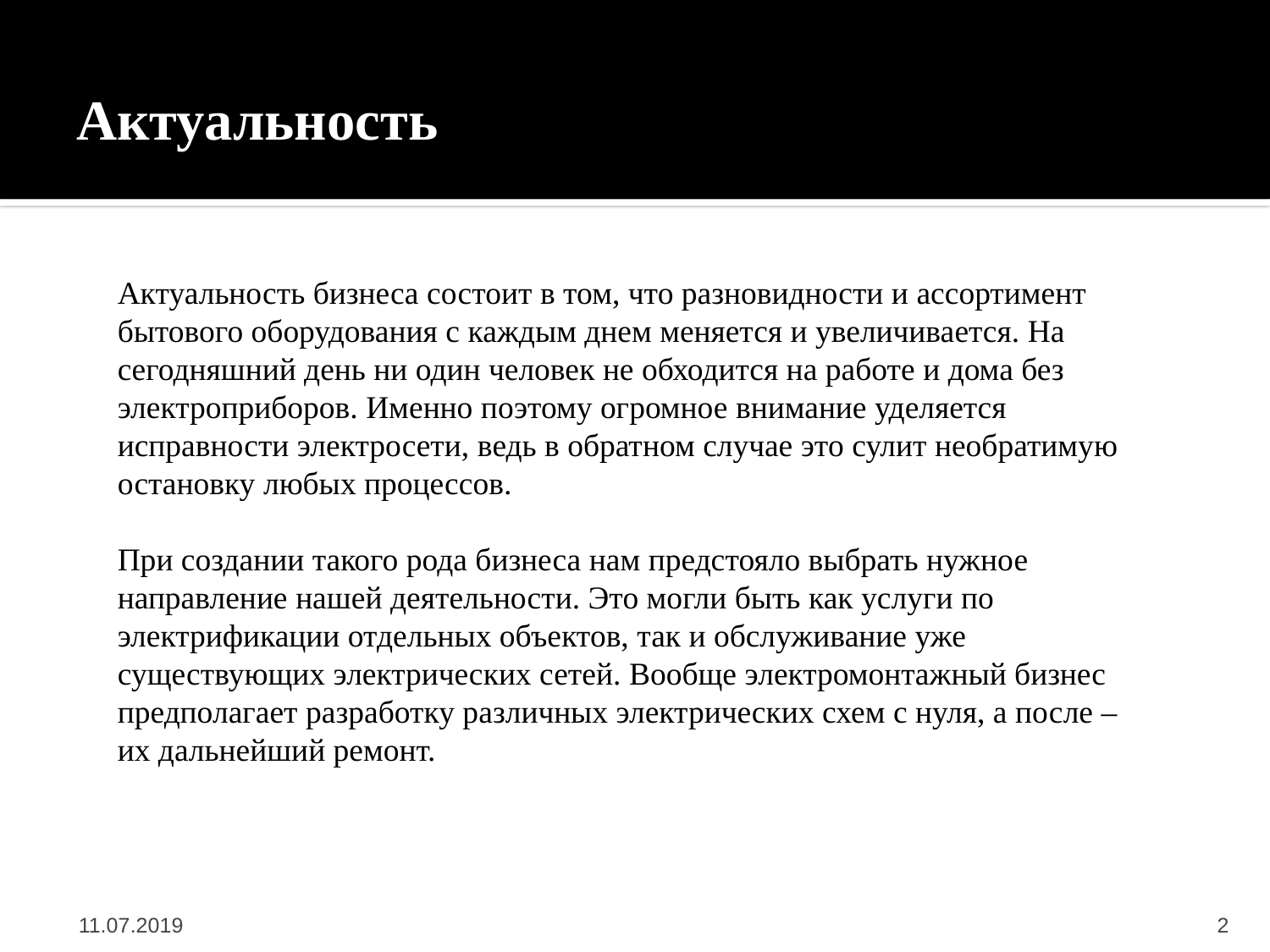

# Актуальность
Актуальность бизнеса состоит в том, что разновидности и ассортимент бытового оборудования с каждым днем меняется и увеличивается. На сегодняшний день ни один человек не обходится на работе и дома без электроприборов. Именно поэтому огромное внимание уделяется исправности электросети, ведь в обратном случае это сулит необратимую остановку любых процессов.

При создании такого рода бизнеса нам предстояло выбрать нужное направление нашей деятельности. Это могли быть как услуги по электрификации отдельных объектов, так и обслуживание уже существующих электрических сетей. Вообще электромонтажный бизнес предполагает разработку различных электрических схем с нуля, а после – их дальнейший ремонт.
11.07.2019
2